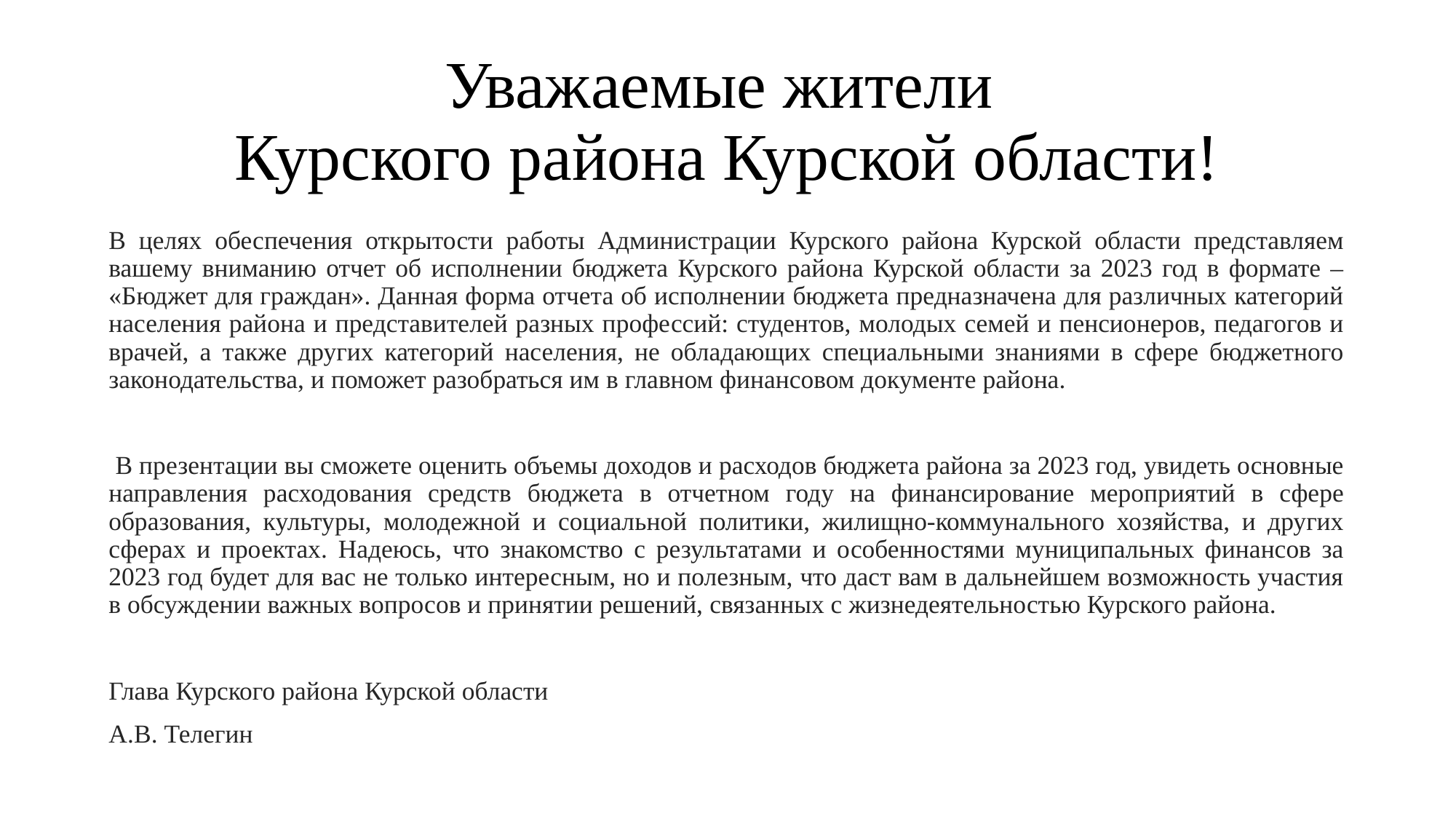

# Уважаемые жители Курского района Курской области!
В целях обеспечения открытости работы Администрации Курского района Курской области представляем вашему вниманию отчет об исполнении бюджета Курского района Курской области за 2023 год в формате – «Бюджет для граждан». Данная форма отчета об исполнении бюджета предназначена для различных категорий населения района и представителей разных профессий: студентов, молодых семей и пенсионеров, педагогов и врачей, а также других категорий населения, не обладающих специальными знаниями в сфере бюджетного законодательства, и поможет разобраться им в главном финансовом документе района.

 В презентации вы сможете оценить объемы доходов и расходов бюджета района за 2023 год, увидеть основные направления расходования средств бюджета в отчетном году на финансирование мероприятий в сфере образования, культуры, молодежной и социальной политики, жилищно-коммунального хозяйства, и других сферах и проектах. Надеюсь, что знакомство с результатами и особенностями муниципальных финансов за 2023 год будет для вас не только интересным, но и полезным, что даст вам в дальнейшем возможность участия в обсуждении важных вопросов и принятии решений, связанных с жизнедеятельностью Курского района.

Глава Курского района Курской области
А.В. Телегин